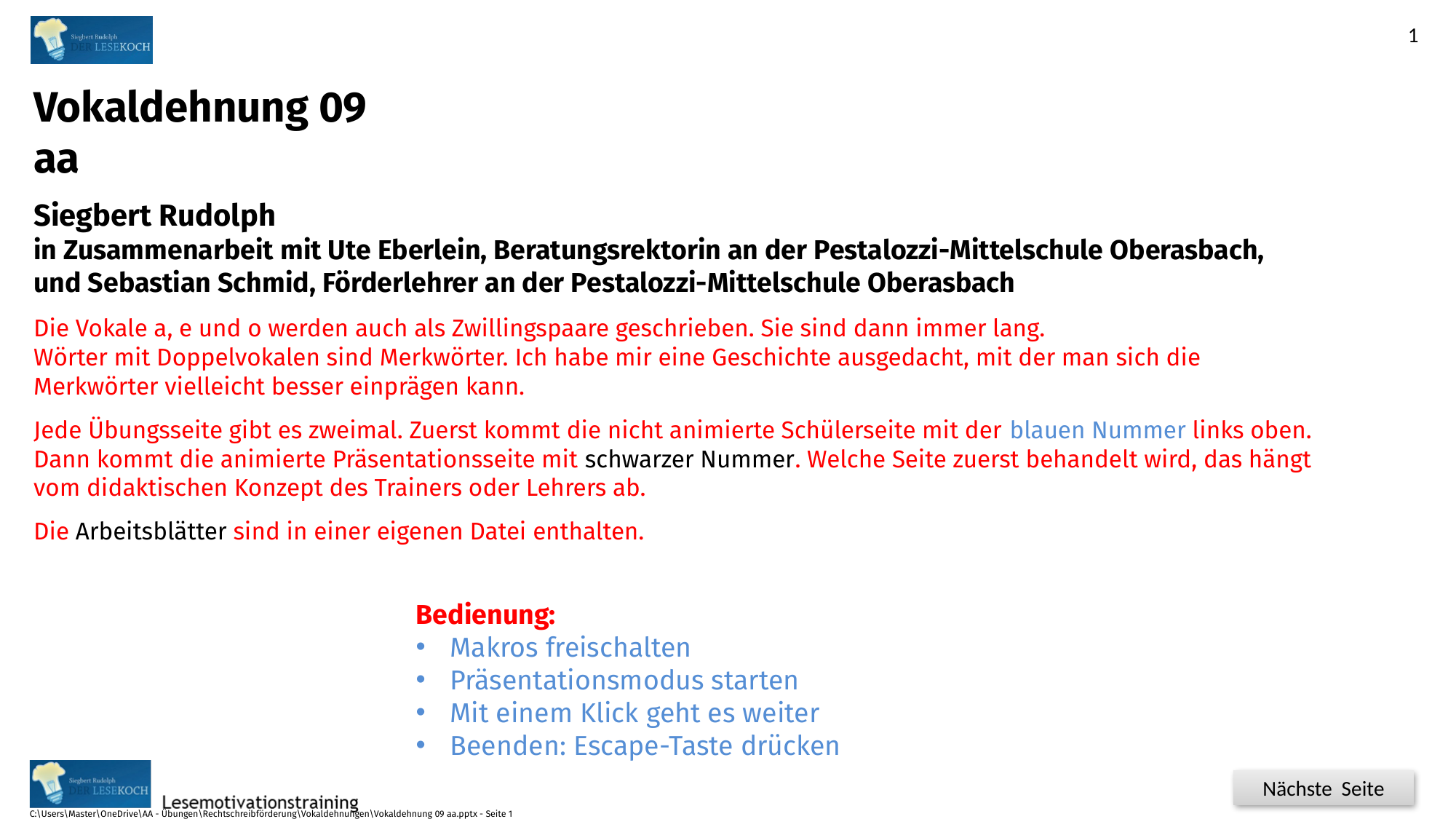

1
Vokaldehnung 09
aa

Siegbert Rudolph
in Zusammenarbeit mit Ute Eberlein, Beratungsrektorin an der Pestalozzi-Mittelschule Oberasbach,
und Sebastian Schmid, Förderlehrer an der Pestalozzi-Mittelschule Oberasbach

Die Vokale a, e und o werden auch als Zwillingspaare geschrieben. Sie sind dann immer lang.
Wörter mit Doppelvokalen sind Merkwörter. Ich habe mir eine Geschichte ausgedacht, mit der man sich die Merkwörter vielleicht besser einprägen kann.

Jede Übungsseite gibt es zweimal. Zuerst kommt die nicht animierte Schülerseite mit der blauen Nummer links oben. Dann kommt die animierte Präsentationsseite mit schwarzer Nummer. Welche Seite zuerst behandelt wird, das hängt vom didaktischen Konzept des Trainers oder Lehrers ab.

Die Arbeitsblätter sind in einer eigenen Datei enthalten.

Schule 5
C:\Users\Master\OneDrive\AA - Übungen\Rechtschreibförderung\Vokaldehnungen\Vokaldehnung 09 aa.pptx - Seite 1